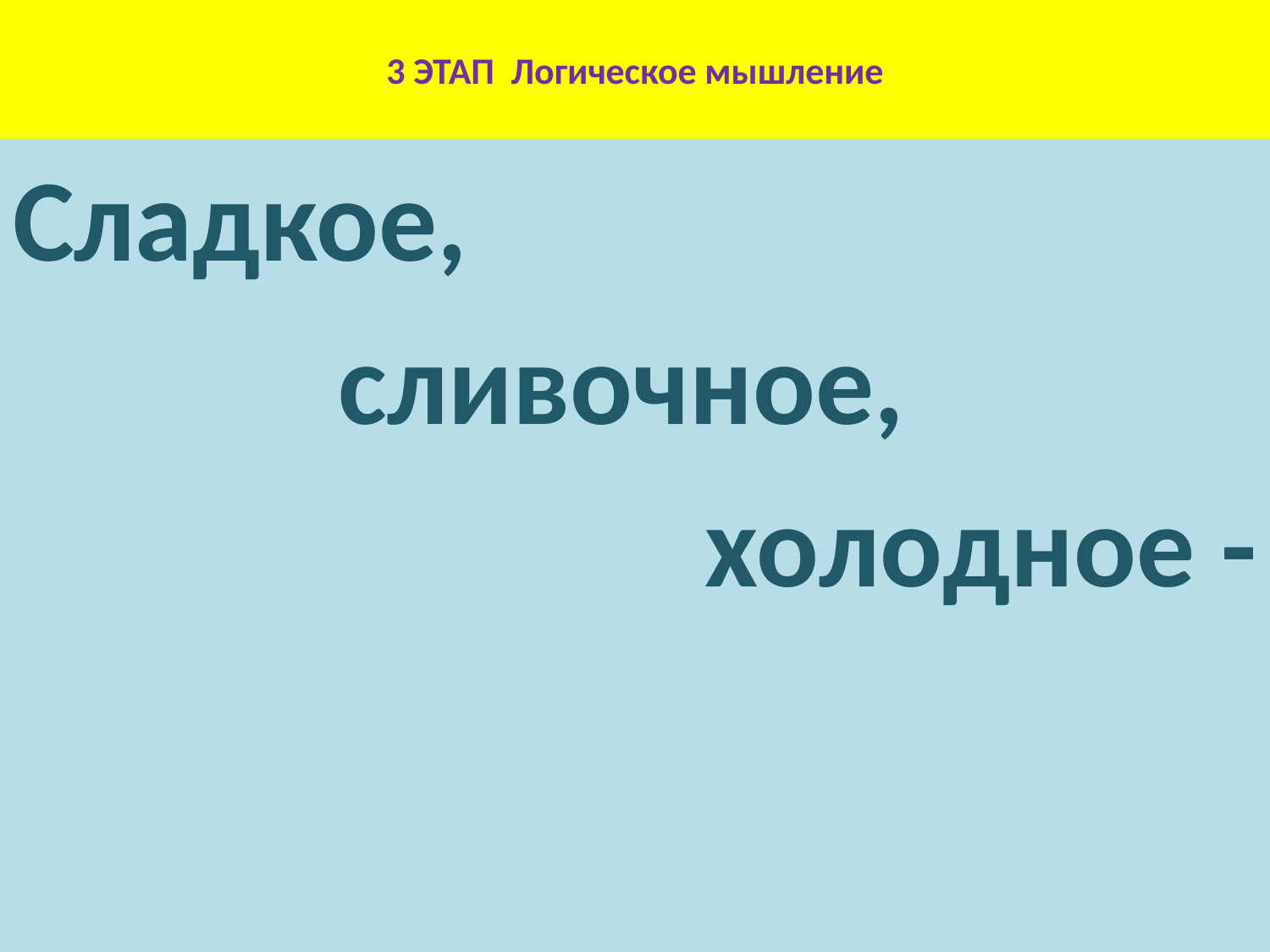

# 3 ЭТАП  Логическое мышление
Сладкое,
сливочное,
холодное -